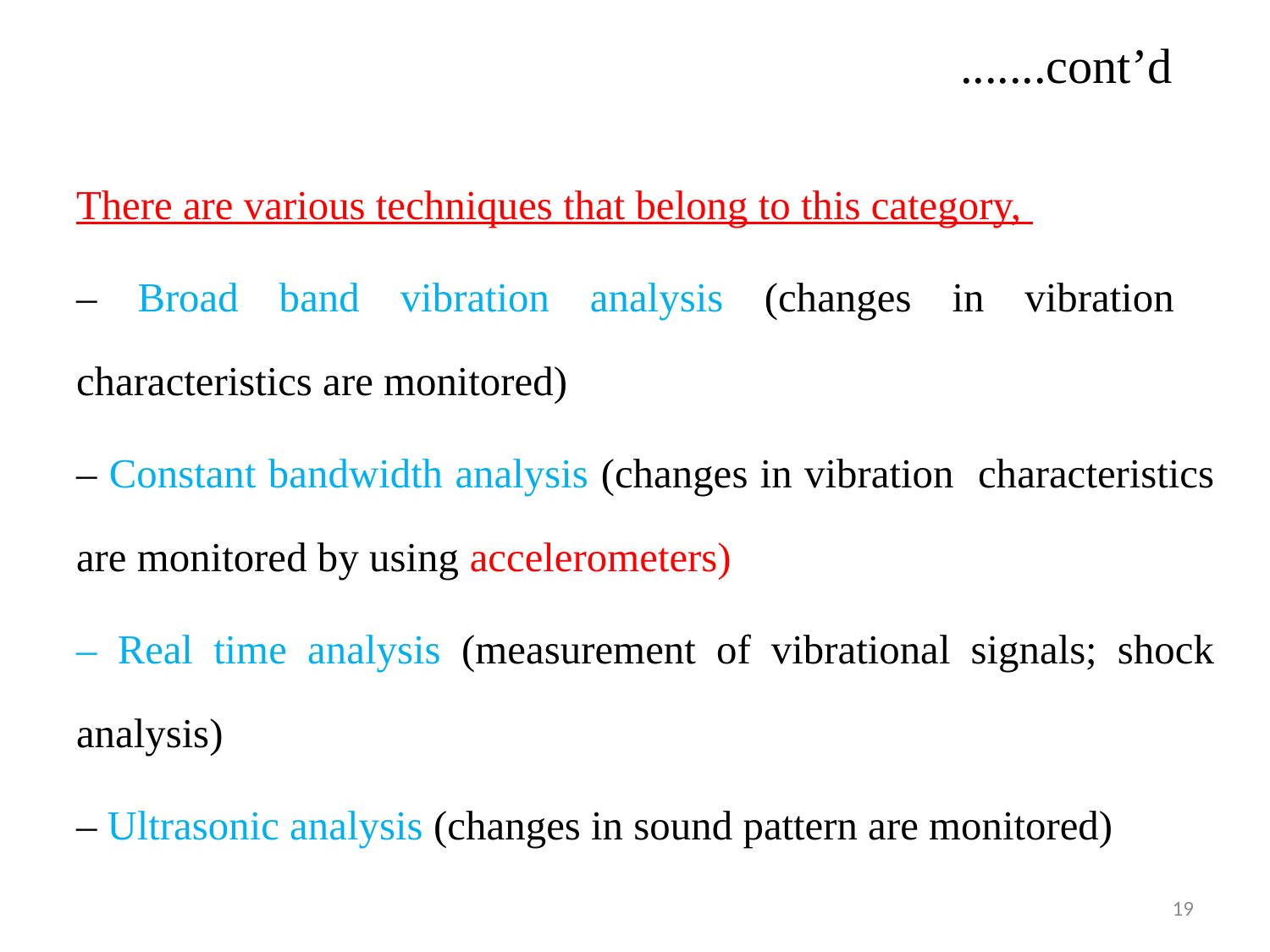

# .......cont’d
There are various techniques that belong to this category,
– Broad band vibration analysis (changes in vibration  characteristics are monitored)
– Constant bandwidth analysis (changes in vibration  characteristics are monitored by using accelerometers)
– Real time analysis (measurement of vibrational signals; shock analysis)
– Ultrasonic analysis (changes in sound pattern are monitored)
19